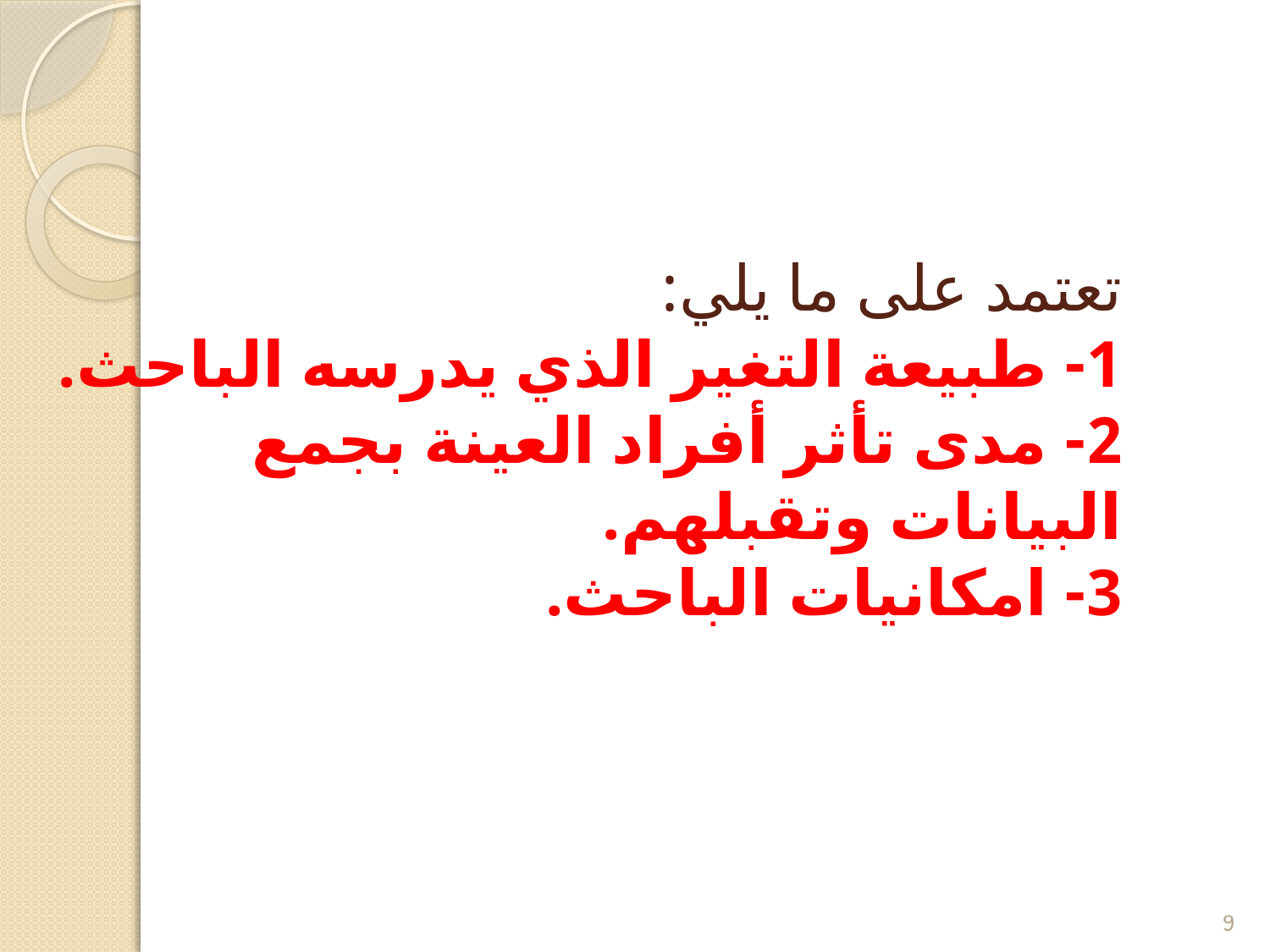

# تعتمد على ما يلي: 1- طبيعة التغير الذي يدرسه الباحث. 2- مدى تأثر أفراد العينة بجمع البيانات وتقبلهم. 3- امكانيات الباحث.
9